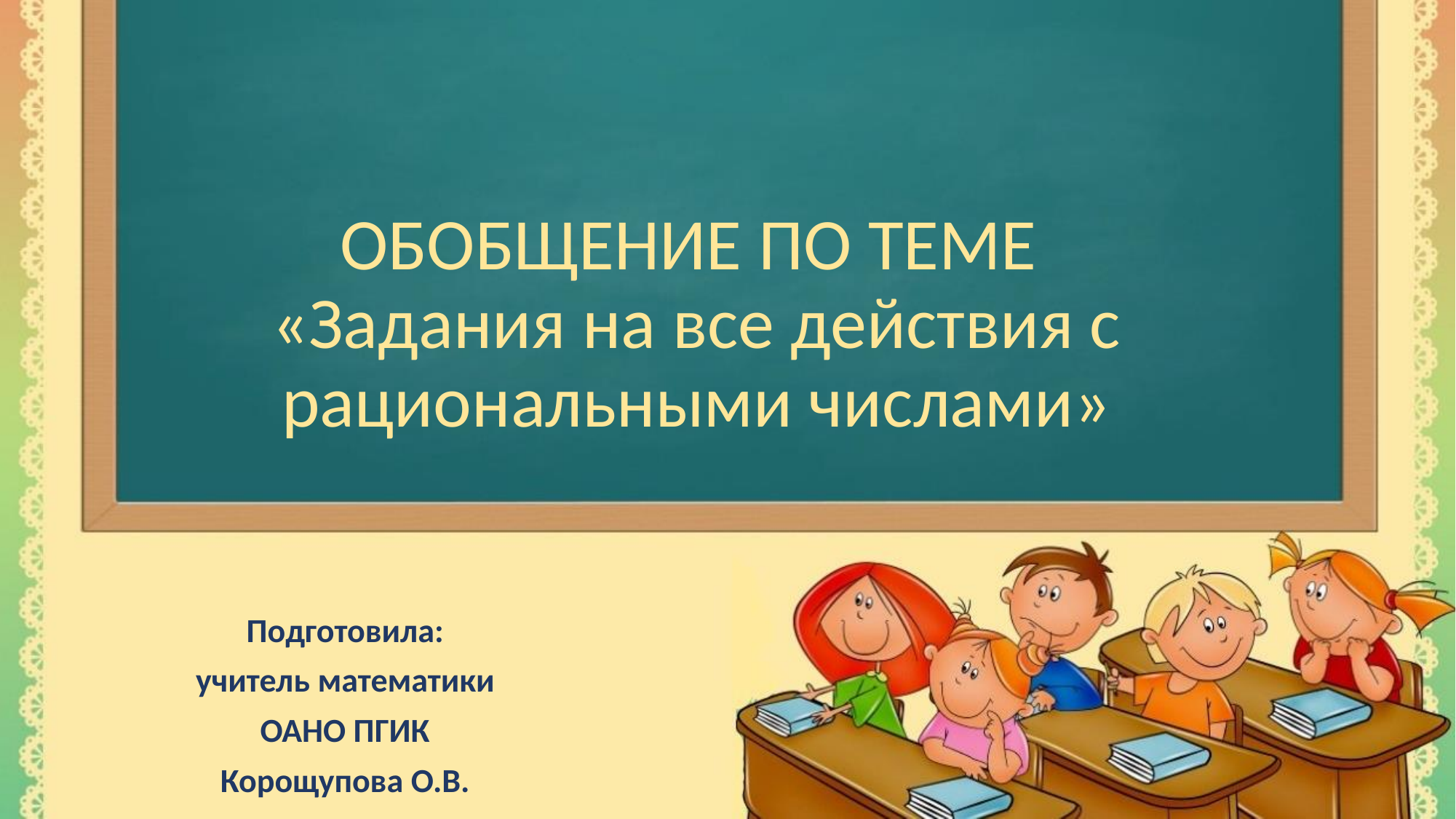

# ОБОБЩЕНИЕ ПО ТЕМЕ «Задания на все действия с рациональными числами»
Подготовила:
учитель математики
ОАНО ПГИК
Корощупова О.В.